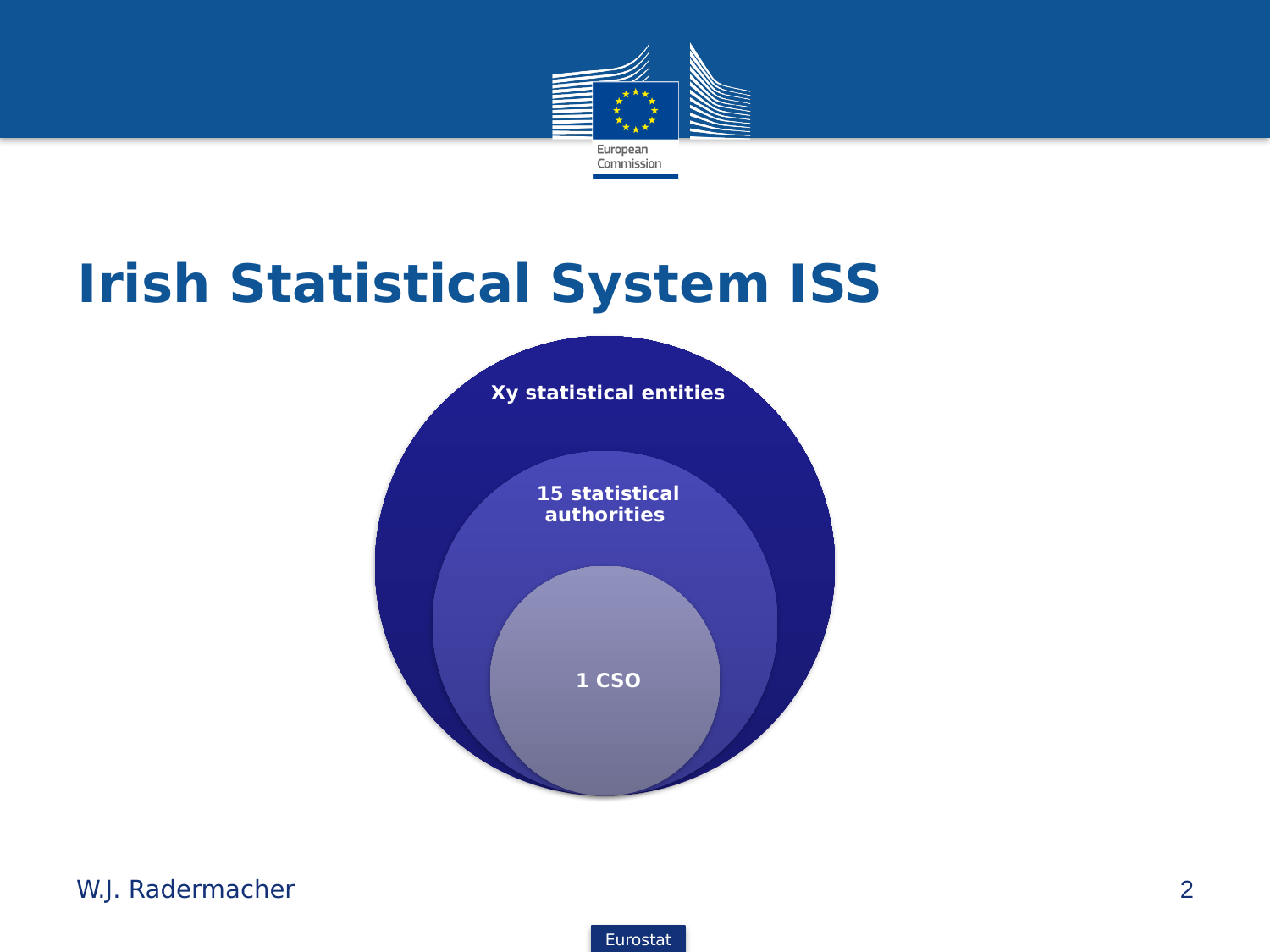

# Irish Statistical System ISS
 Xy statistical entities
 15 statistical authorities
 1 CSO
W.J. Radermacher
2